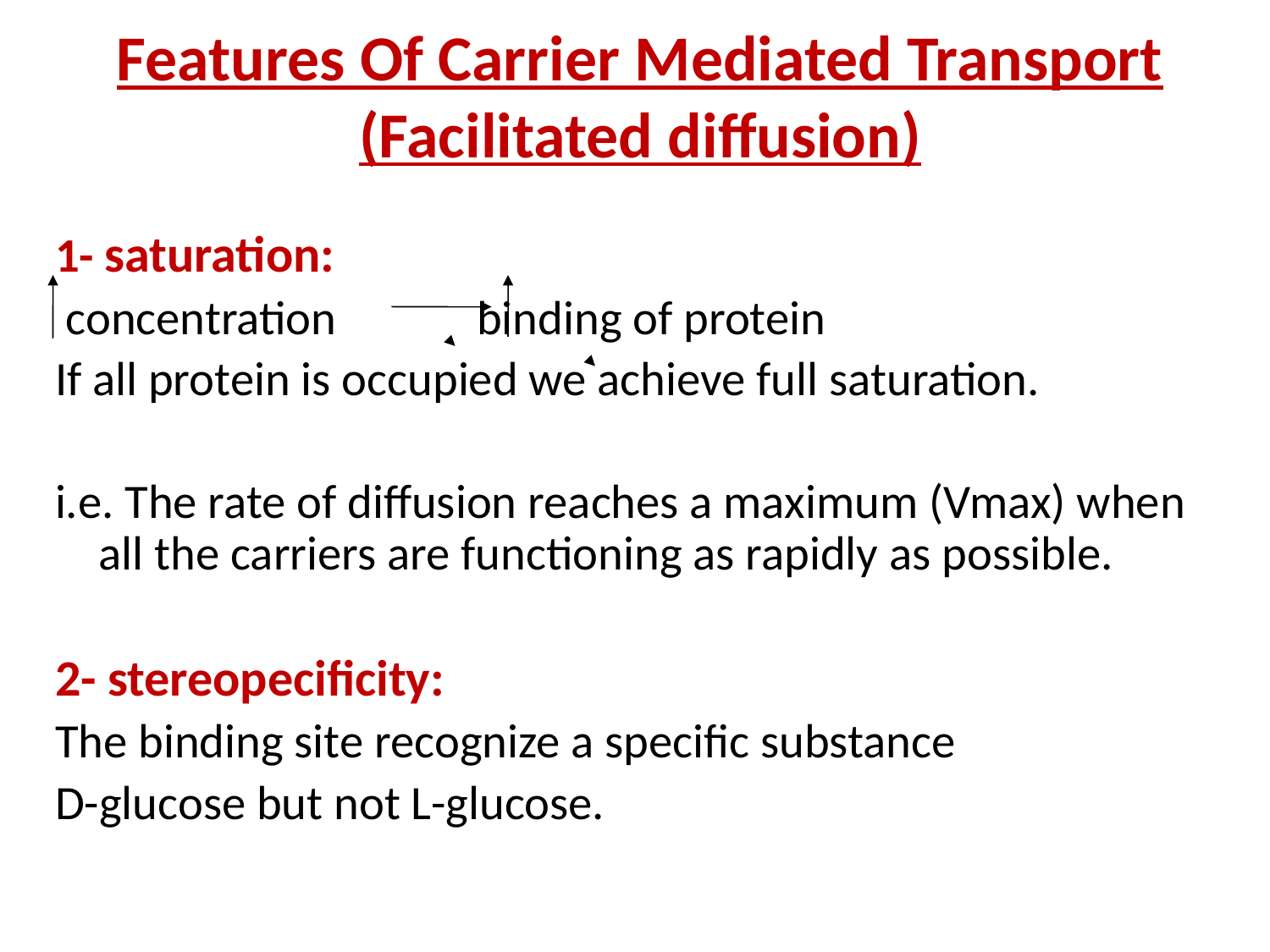

# Features Of Carrier Mediated Transport (Facilitated diffusion)
1- saturation:
 concentration             binding of protein
If all protein is occupied we achieve full saturation.

i.e. The rate of diffusion reaches a maximum (Vmax) when all the carriers are functioning as rapidly as possible.

2- stereopecificity:
The binding site recognize a specific substance
D-glucose but not L-glucose.